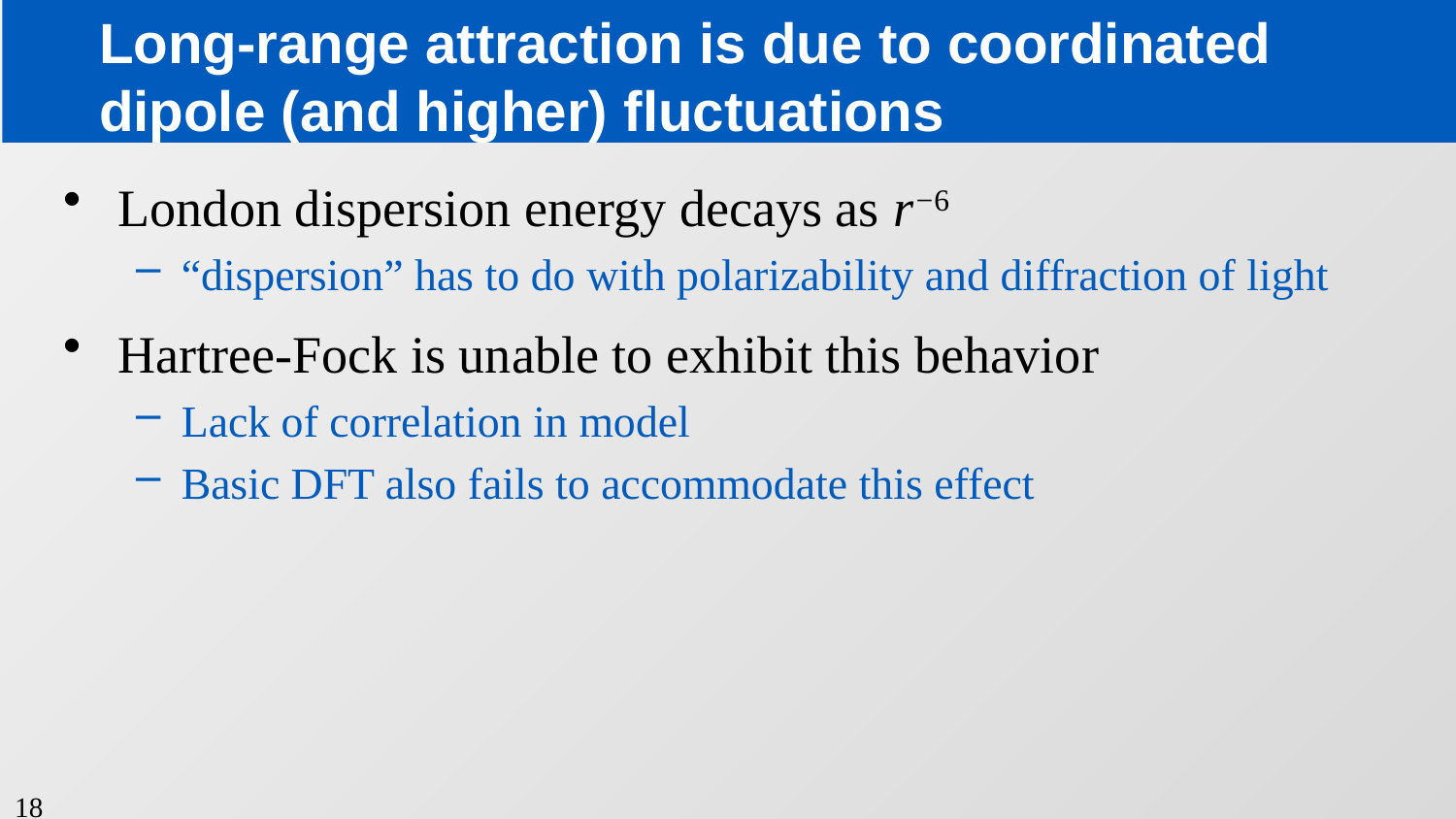

# Long-range attraction is due to coordinated dipole (and higher) fluctuations
London dispersion energy decays as r−6
“dispersion” has to do with polarizability and diffraction of light
Hartree-Fock is unable to exhibit this behavior
Lack of correlation in model
Basic DFT also fails to accommodate this effect
18